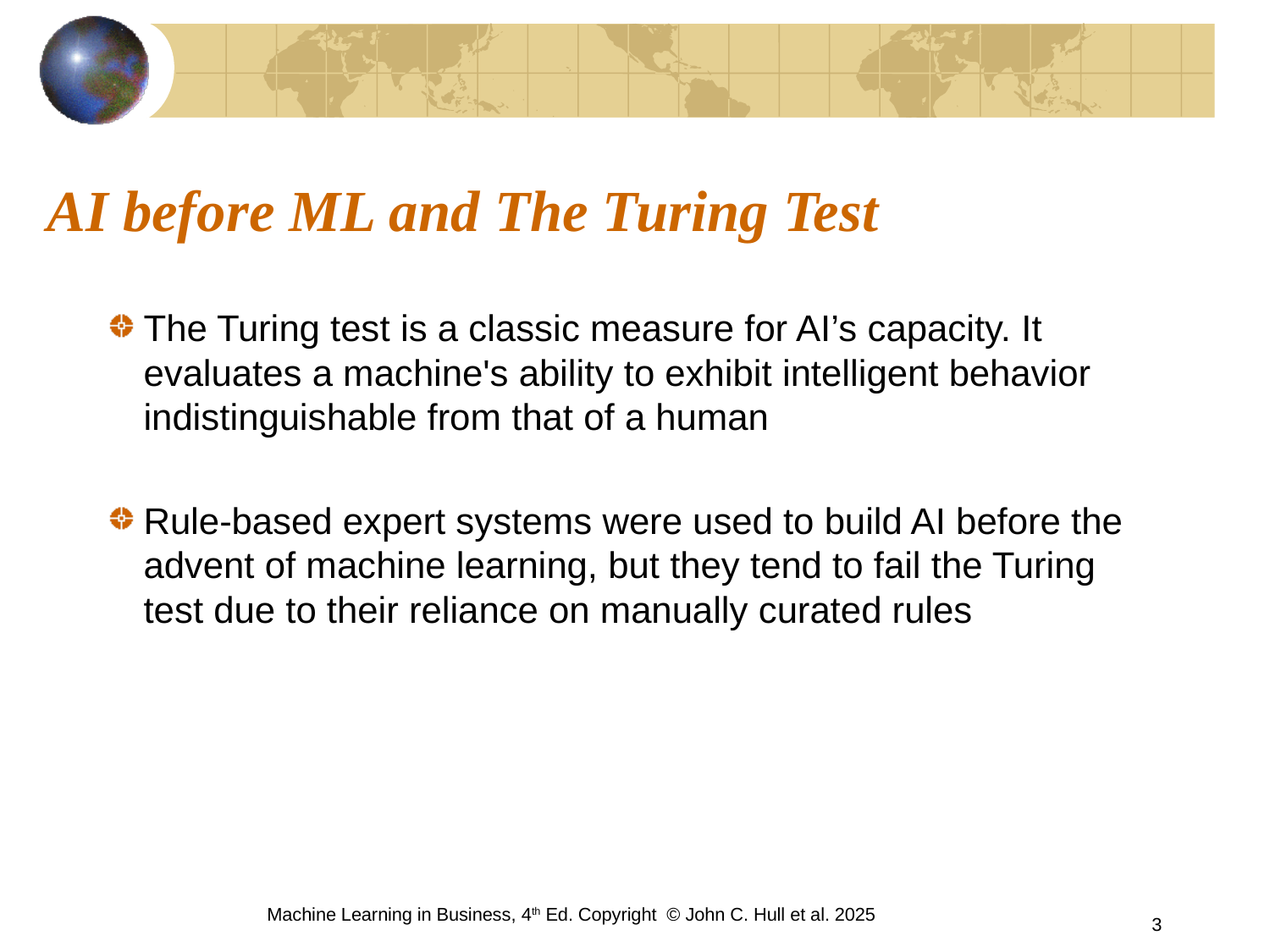

# AI before ML and The Turing Test
The Turing test is a classic measure for AI’s capacity. It evaluates a machine's ability to exhibit intelligent behavior indistinguishable from that of a human

Rule-based expert systems were used to build AI before the advent of machine learning, but they tend to fail the Turing test due to their reliance on manually curated rules

Machine Learning in Business, 4th Ed. Copyright  © John C. Hull et al. 2025
3